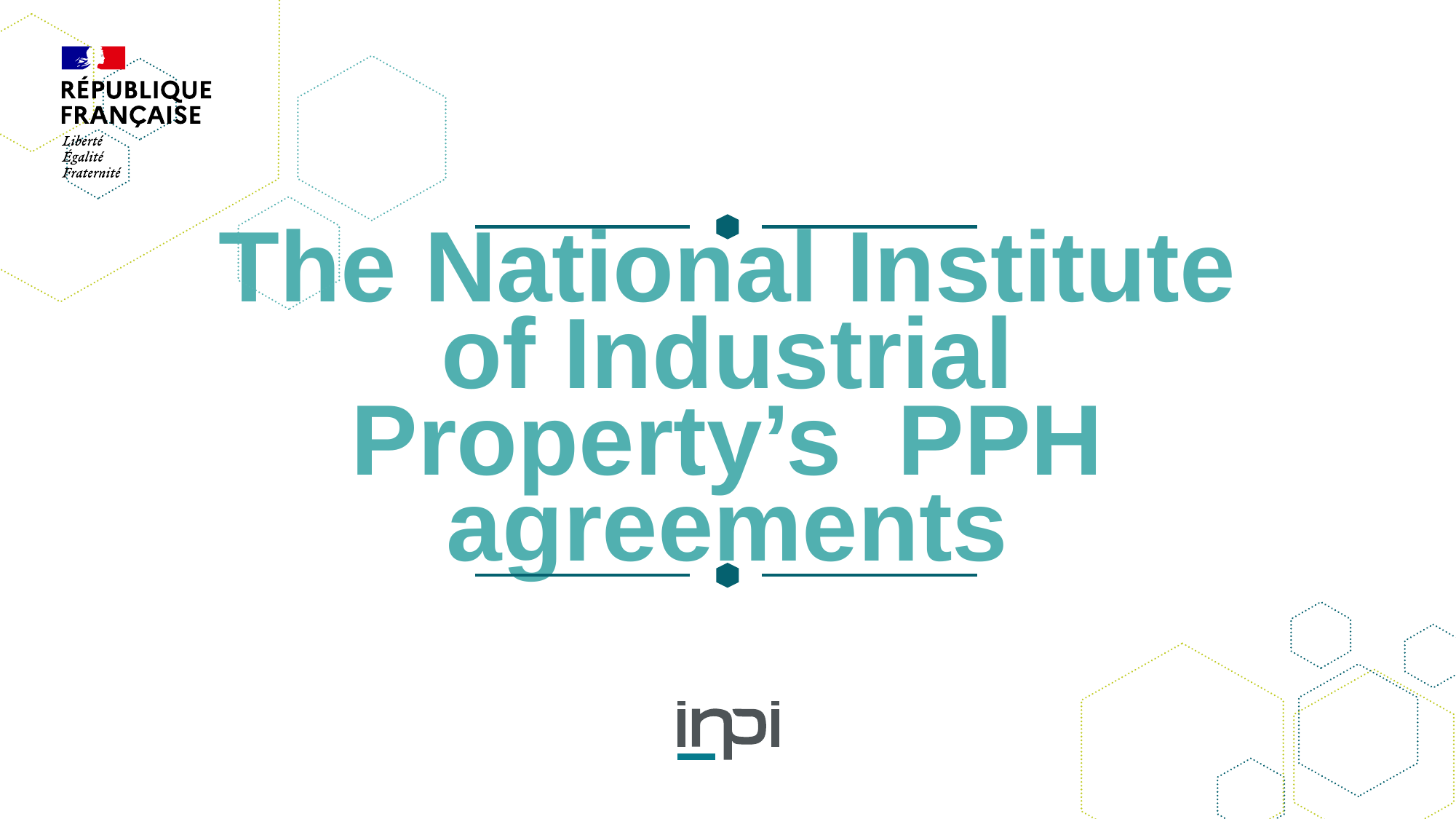

The National Institute of Industrial Property’s  PPH agreements